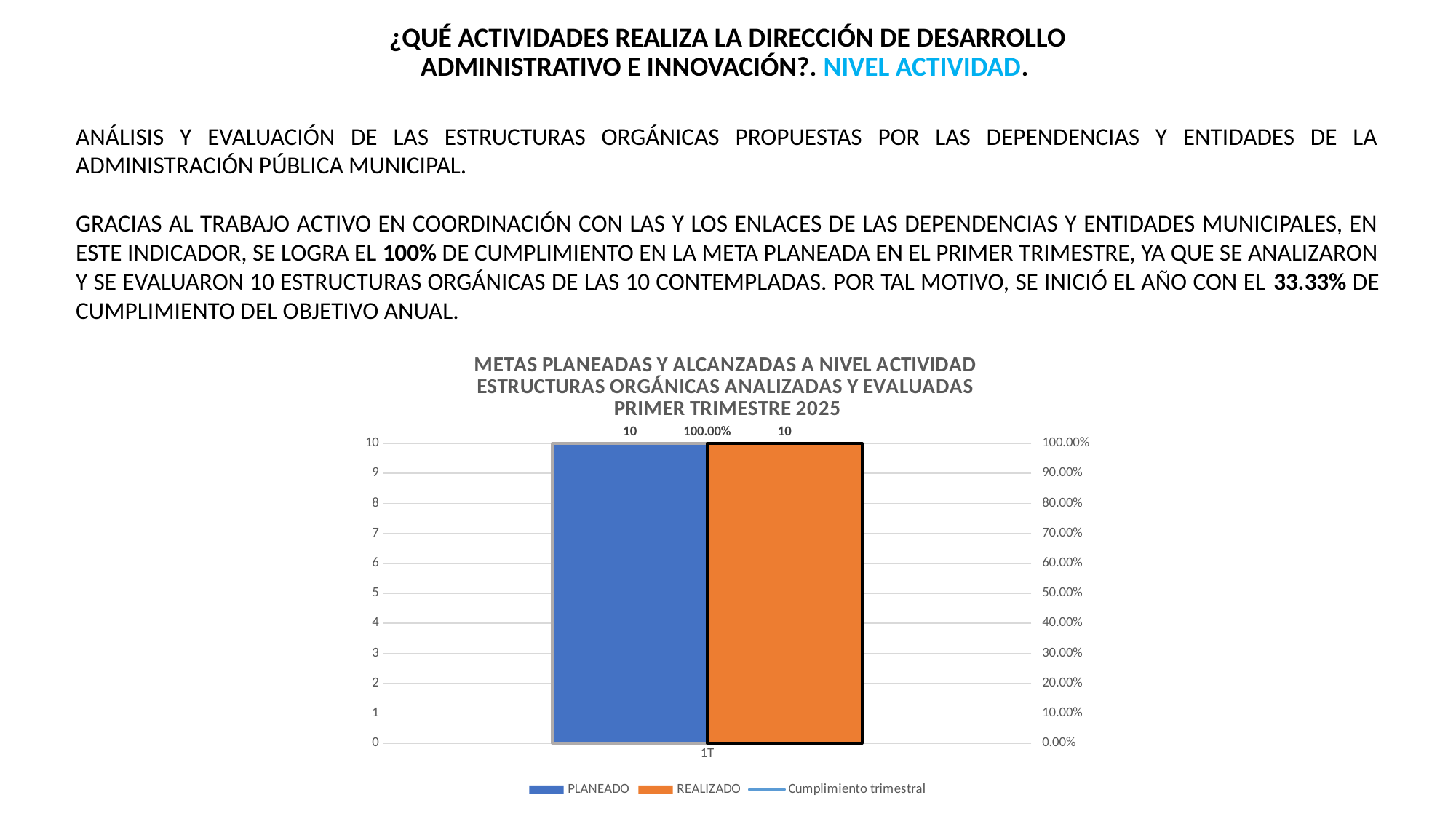

¿QUÉ ACTIVIDADES REALIZA LA DIRECCIÓN DE DESARROLLO ADMINISTRATIVO E INNOVACIÓN?. NIVEL ACTIVIDAD.
ANÁLISIS Y EVALUACIÓN DE LAS ESTRUCTURAS ORGÁNICAS PROPUESTAS POR LAS DEPENDENCIAS Y ENTIDADES DE LA ADMINISTRACIÓN PÚBLICA MUNICIPAL.

GRACIAS AL TRABAJO ACTIVO EN COORDINACIÓN CON LAS Y LOS ENLACES DE LAS DEPENDENCIAS Y ENTIDADES MUNICIPALES, EN ESTE INDICADOR, SE LOGRA EL 100% DE CUMPLIMIENTO EN LA META PLANEADA EN EL PRIMER TRIMESTRE, YA QUE SE ANALIZARON Y SE EVALUARON 10 ESTRUCTURAS ORGÁNICAS DE LAS 10 CONTEMPLADAS. POR TAL MOTIVO, SE INICIÓ EL AÑO CON EL 33.33% DE CUMPLIMIENTO DEL OBJETIVO ANUAL.

### Chart: METAS PLANEADAS Y ALCANZADAS A NIVEL ACTIVIDAD
ESTRUCTURAS ORGÁNICAS ANALIZADAS Y EVALUADAS
PRIMER TRIMESTRE 2025

| Category | PLANEADO | REALIZADO | Cumplimiento trimestral |
|---|---|---|---|
| 1T | 10.0 | 10.0 | 1.0 |